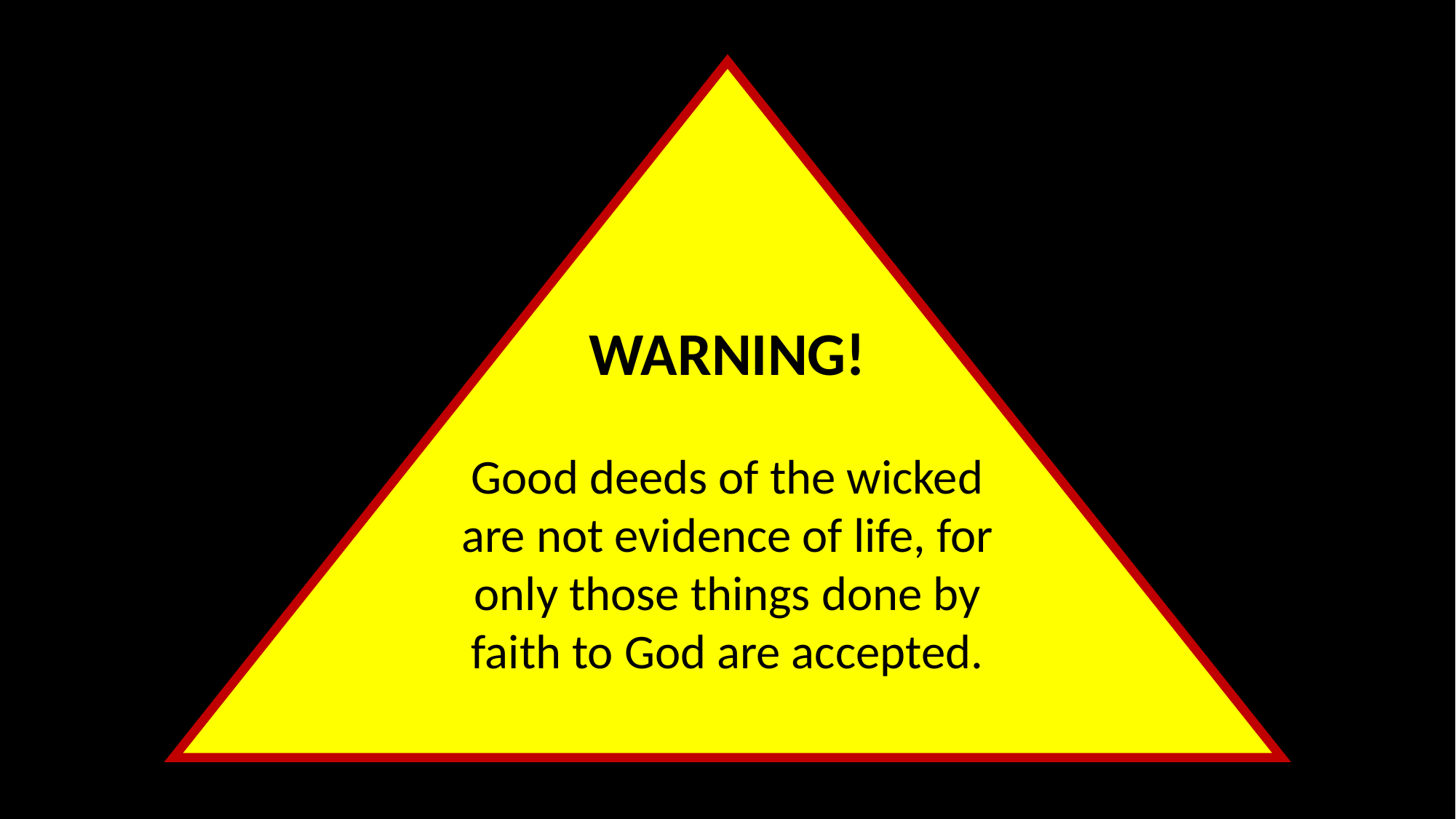

WARNING!

Good deeds of the wicked are not evidence of life, for only those things done by faith to God are accepted.